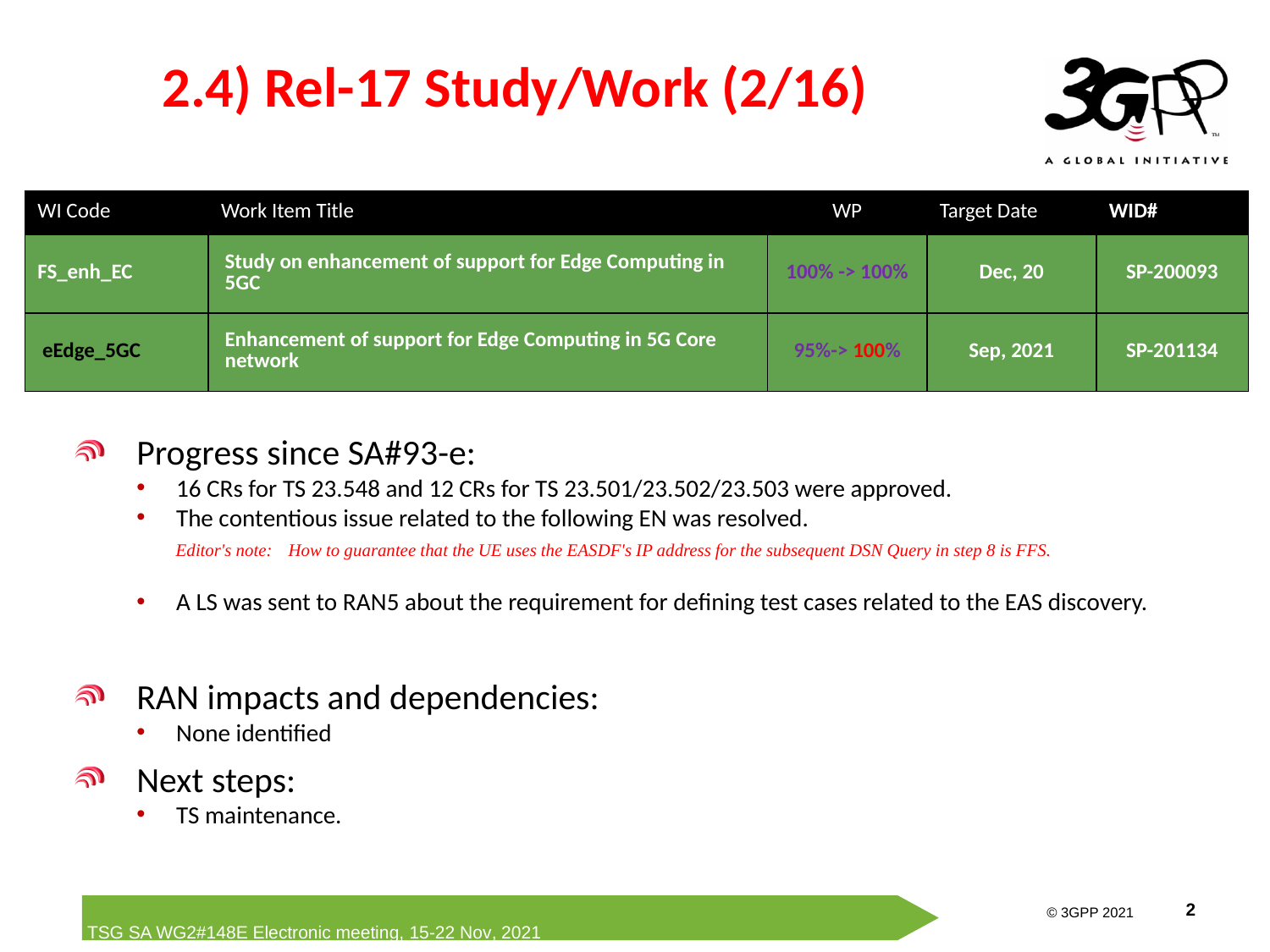

2.4) Rel-17 Study/Work (2/16)
| WI Code | Work Item Title | WP | Target Date | WID# |
| --- | --- | --- | --- | --- |
| FS\_enh\_EC | Study on enhancement of support for Edge Computing in 5GC | 100% -> 100% | Dec, 20 | SP-200093 |
| eEdge\_5GC | Enhancement of support for Edge Computing in 5G Core network | 95%-> 100% | Sep, 2021 | SP-201134 |
Progress since SA#93-e:
16 CRs for TS 23.548 and 12 CRs for TS 23.501/23.502/23.503 were approved.
The contentious issue related to the following EN was resolved.

A LS was sent to RAN5 about the requirement for defining test cases related to the EAS discovery.

RAN impacts and dependencies:
None identified
Next steps:
TS maintenance.
Editor's note:	How to guarantee that the UE uses the EASDF's IP address for the subsequent DSN Query in step 8 is FFS.